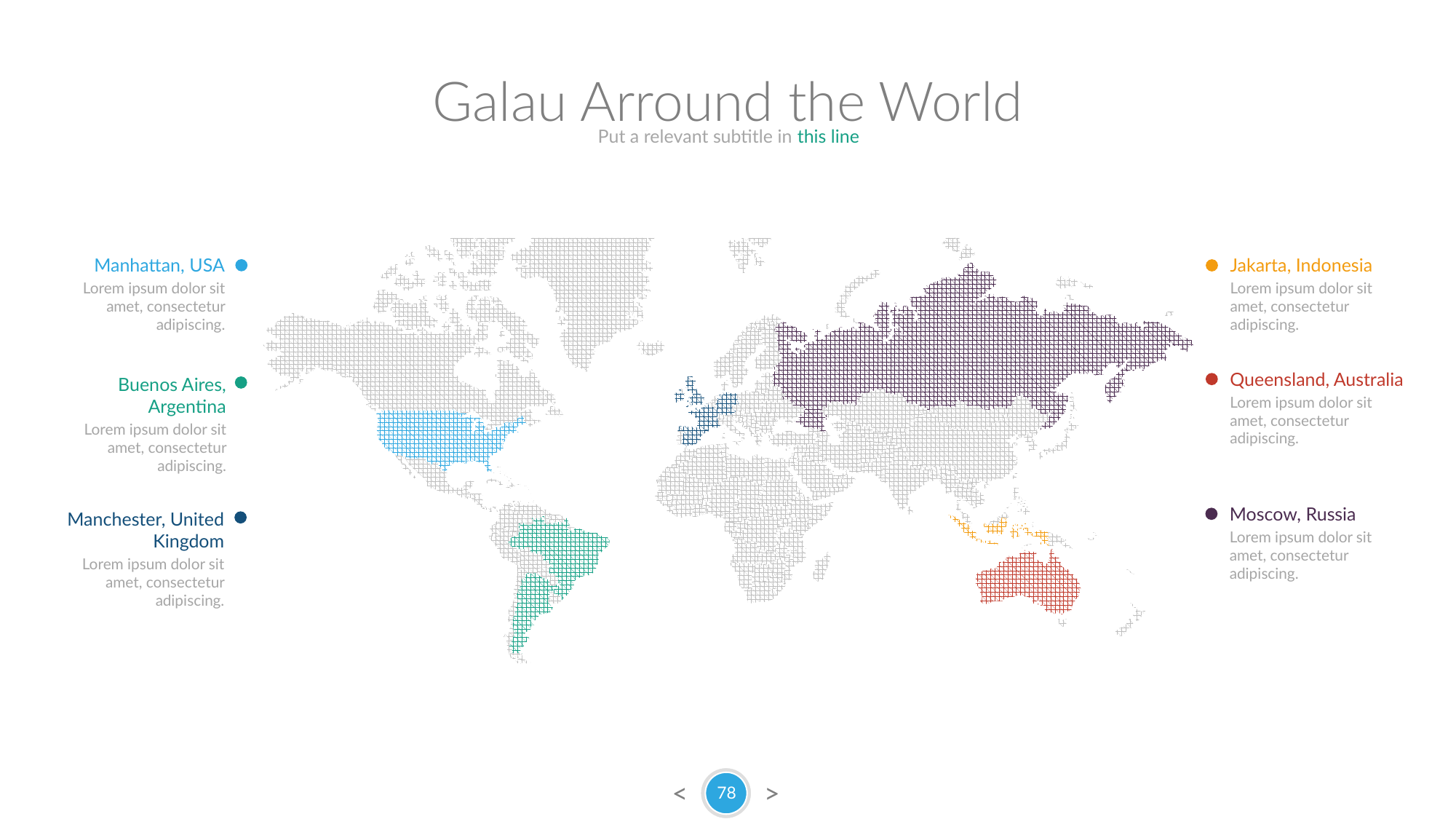

Galau Arround the World
Put a relevant subtitle in this line

Manhattan, USA
Lorem ipsum dolor sit amet, consectetur adipiscing.

Jakarta, Indonesia
Lorem ipsum dolor sit amet, consectetur adipiscing.

Queensland, Australia
Lorem ipsum dolor sit amet, consectetur adipiscing.

Buenos Aires, Argentina
Lorem ipsum dolor sit amet, consectetur adipiscing.

Moscow, Russia
Lorem ipsum dolor sit amet, consectetur adipiscing.

Manchester, United Kingdom
Lorem ipsum dolor sit amet, consectetur adipiscing.

78